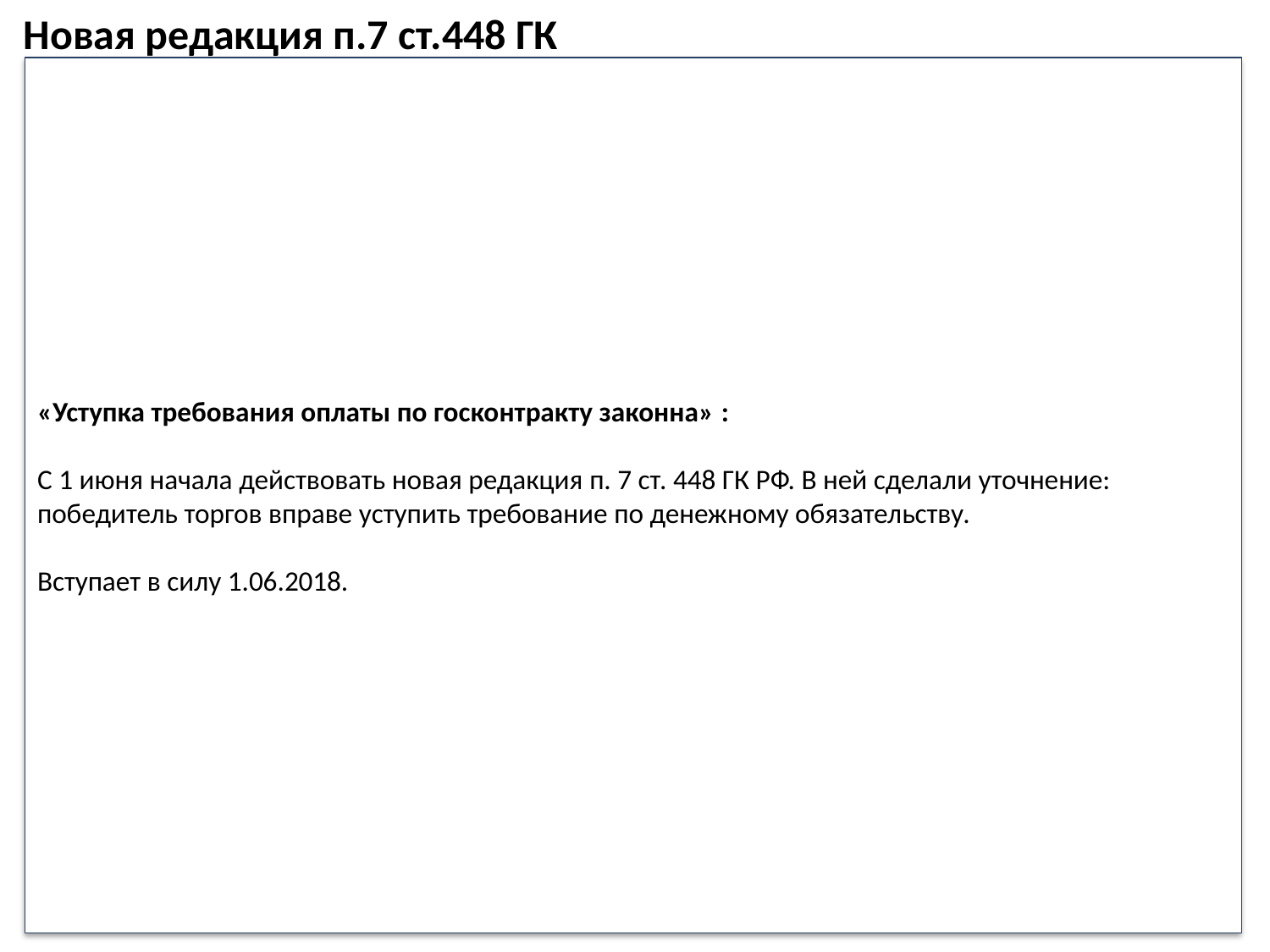

Новая редакция п.7 ст.448 ГК

«Уступка требования оплаты по госконтракту законна» :

С 1 июня начала действовать новая редакция п. 7 ст. 448 ГК РФ. В ней сделали уточнение: победитель торгов вправе уступить требование по денежному обязательству.

Вступает в силу 1.06.2018.

44